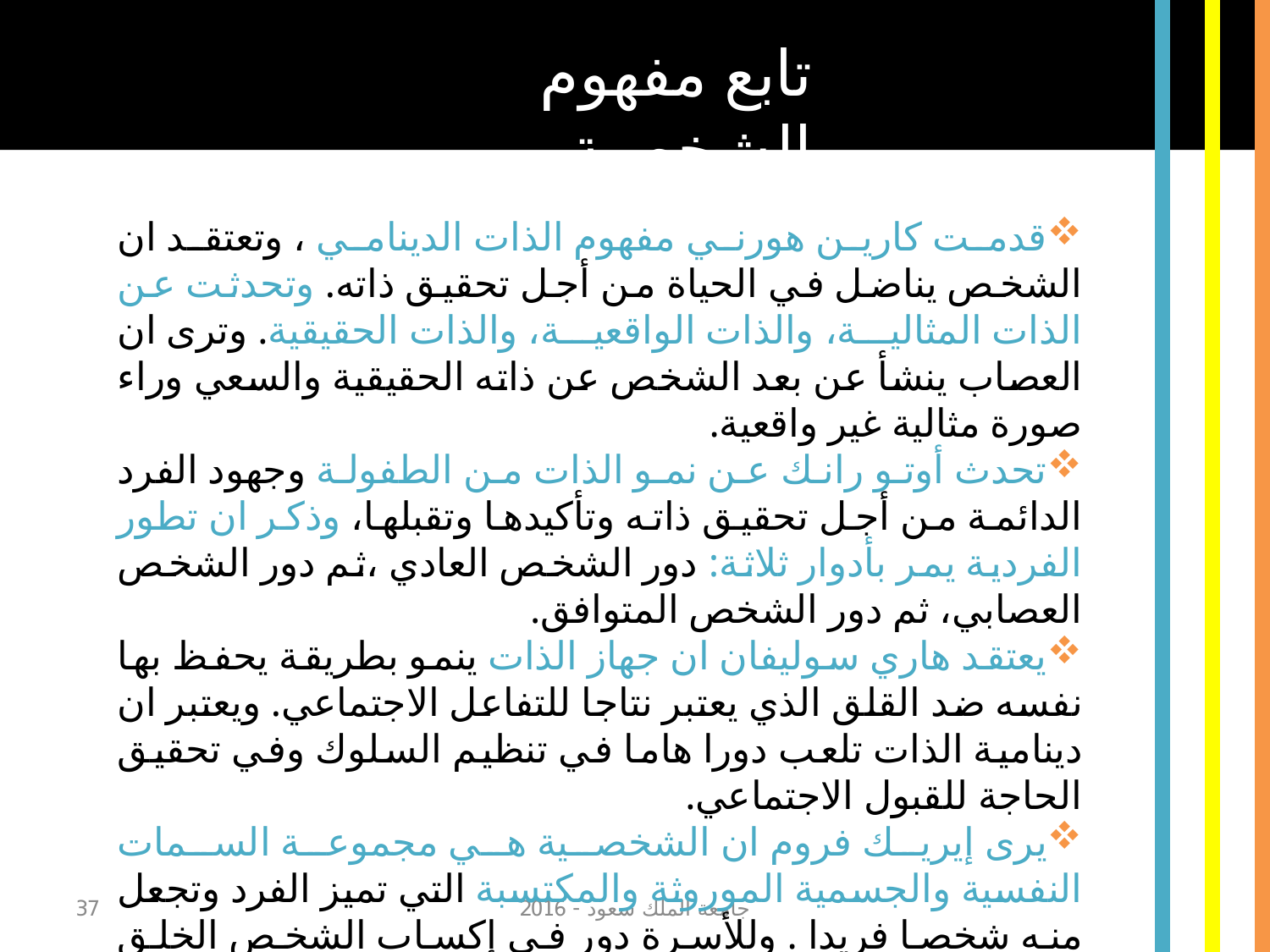

تابع مفهوم الشخصية
قدمت كارين هورني مفهوم الذات الدينامي ، وتعتقد ان الشخص يناضل في الحياة من أجل تحقيق ذاته. وتحدثت عن الذات المثالية، والذات الواقعية، والذات الحقيقية. وترى ان العصاب ينشأ عن بعد الشخص عن ذاته الحقيقية والسعي وراء صورة مثالية غير واقعية.
تحدث أوتو رانك عن نمو الذات من الطفولة وجهود الفرد الدائمة من أجل تحقيق ذاته وتأكيدها وتقبلها، وذكر ان تطور الفردية يمر بأدوار ثلاثة: دور الشخص العادي ،ثم دور الشخص العصابي، ثم دور الشخص المتوافق.
يعتقد هاري سوليفان ان جهاز الذات ينمو بطريقة يحفظ بها نفسه ضد القلق الذي يعتبر نتاجا للتفاعل الاجتماعي. ويعتبر ان دينامية الذات تلعب دورا هاما في تنظيم السلوك وفي تحقيق الحاجة للقبول الاجتماعي.
يرى إيريك فروم ان الشخصية هي مجموعة السمات النفسية والجسمية الموروثة والمكتسبة التي تميز الفرد وتجعل منه شخصا فريدا . وللأسرة دور في إكساب الشخص الخلق الاجتماعي مع احتفاظه بالخلق الفردي.
37
جامعة الملك سعود - 2016